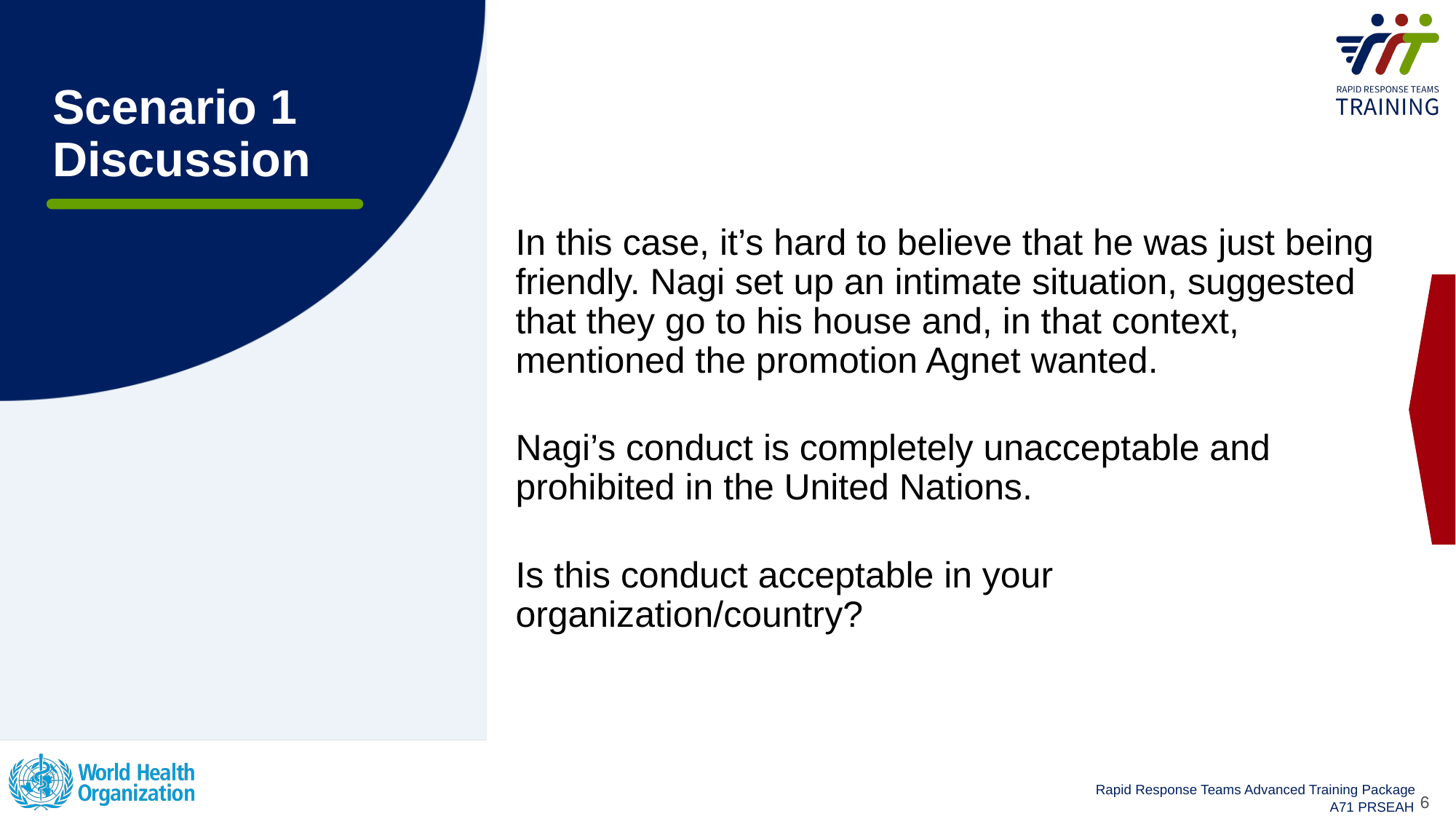

Scenario 1  Discussion

In this case, it’s hard to believe that he was just being friendly. Nagi set up an intimate situation, suggested that they go to his house and, in that context, mentioned the promotion Agnet wanted.

Nagi’s conduct is completely unacceptable and prohibited in the United Nations.

Is this conduct acceptable in your organization/country?